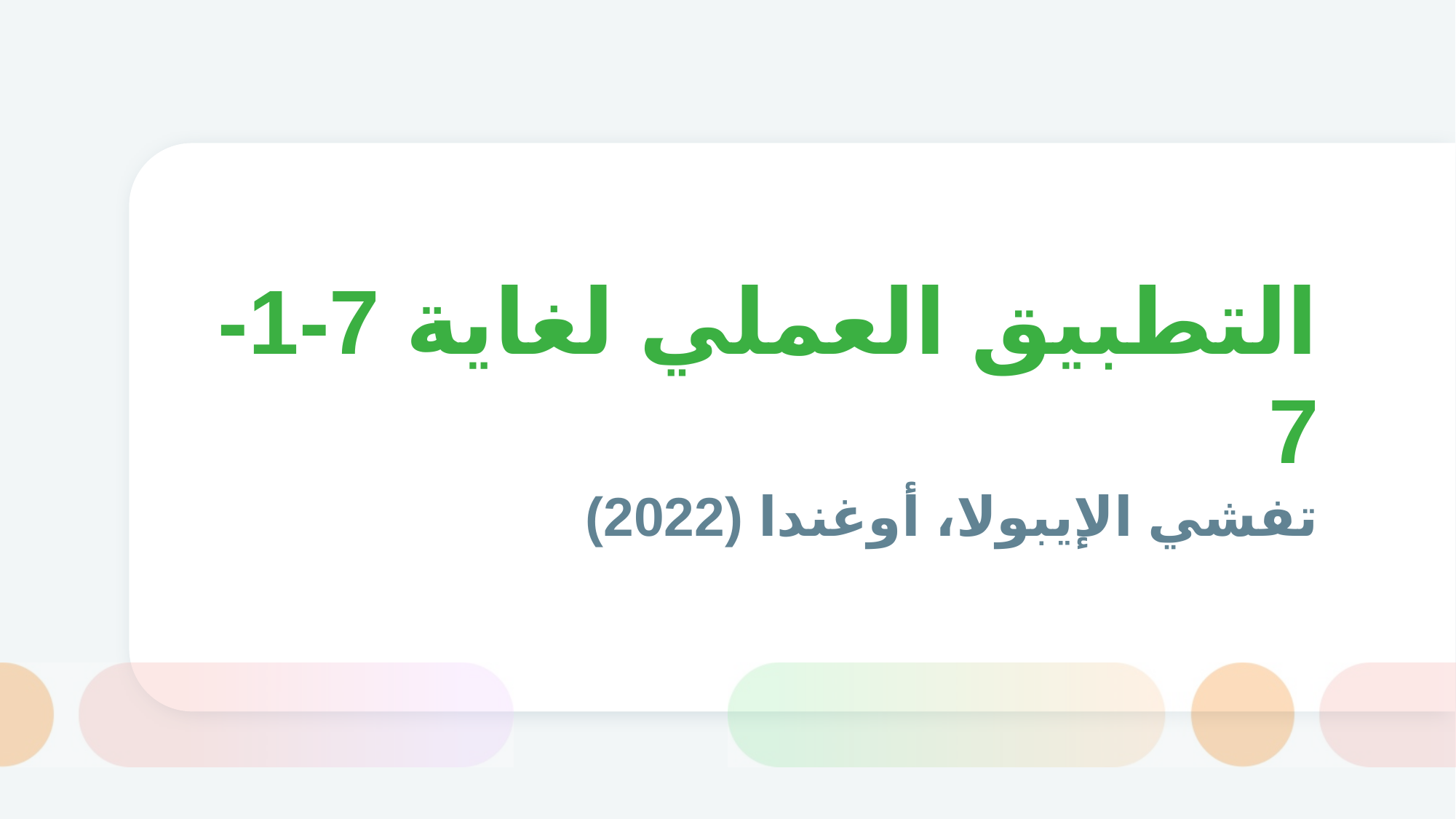

التطبيق العملي لغاية 7-1-7
تفشي الإيبولا، أوغندا (2022)